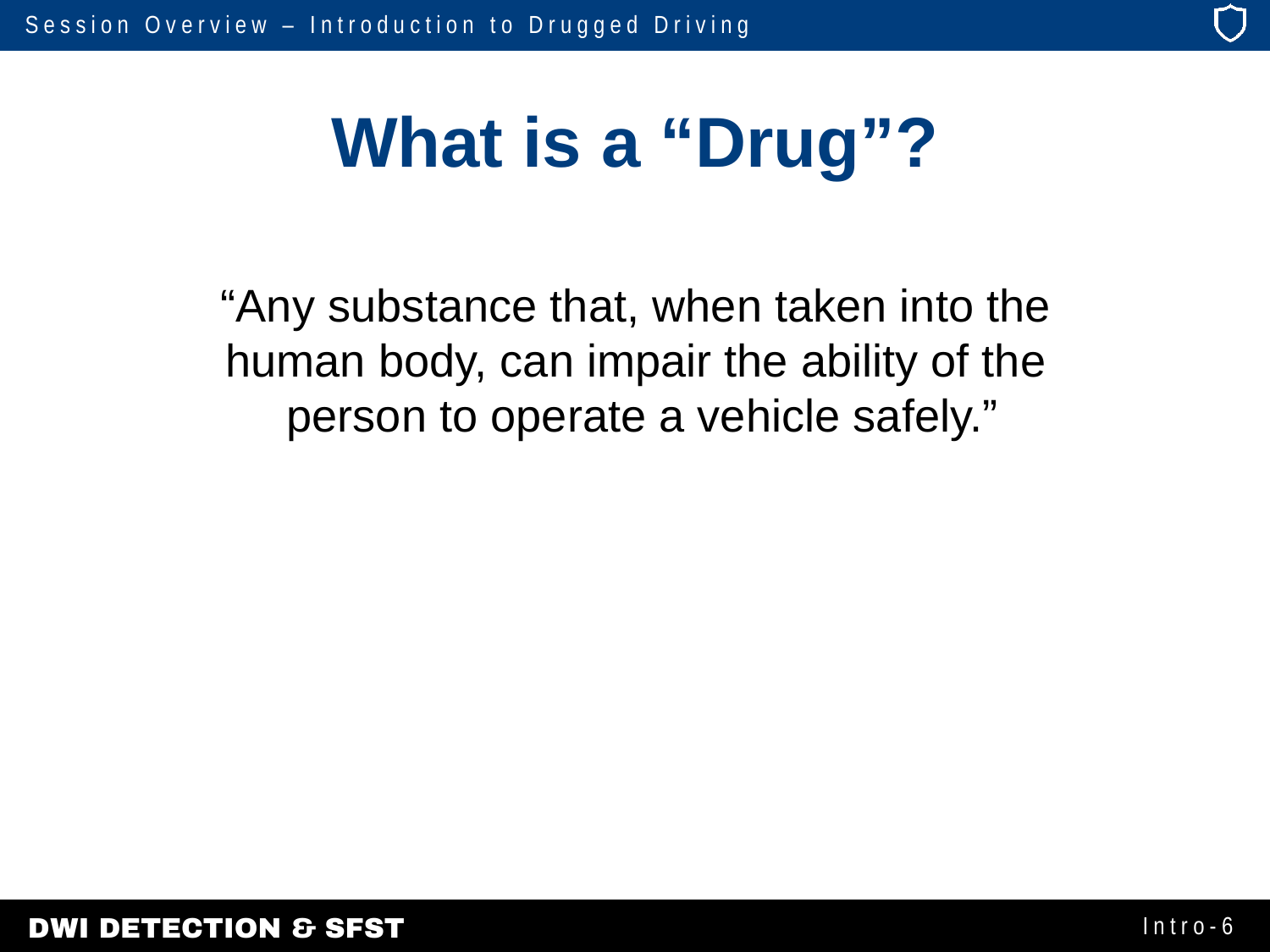

# What is a “Drug”?
“Any substance that, when taken into the
human body, can impair the ability of the
person to operate a vehicle safely.”
Intro-6